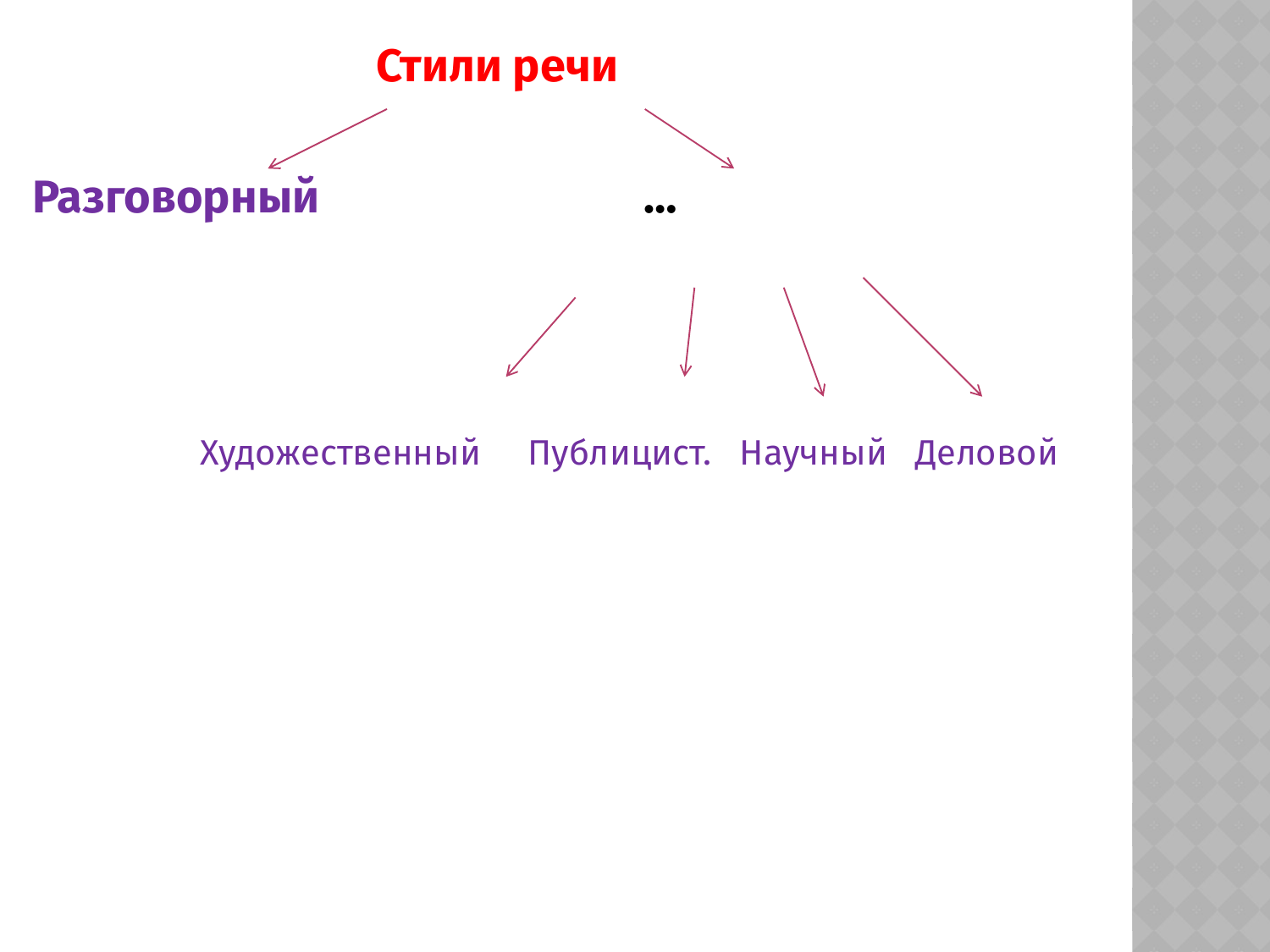

#
                            Стили речи

Разговорный                              …

                  Художественный     Публицист.   Научный   Деловой